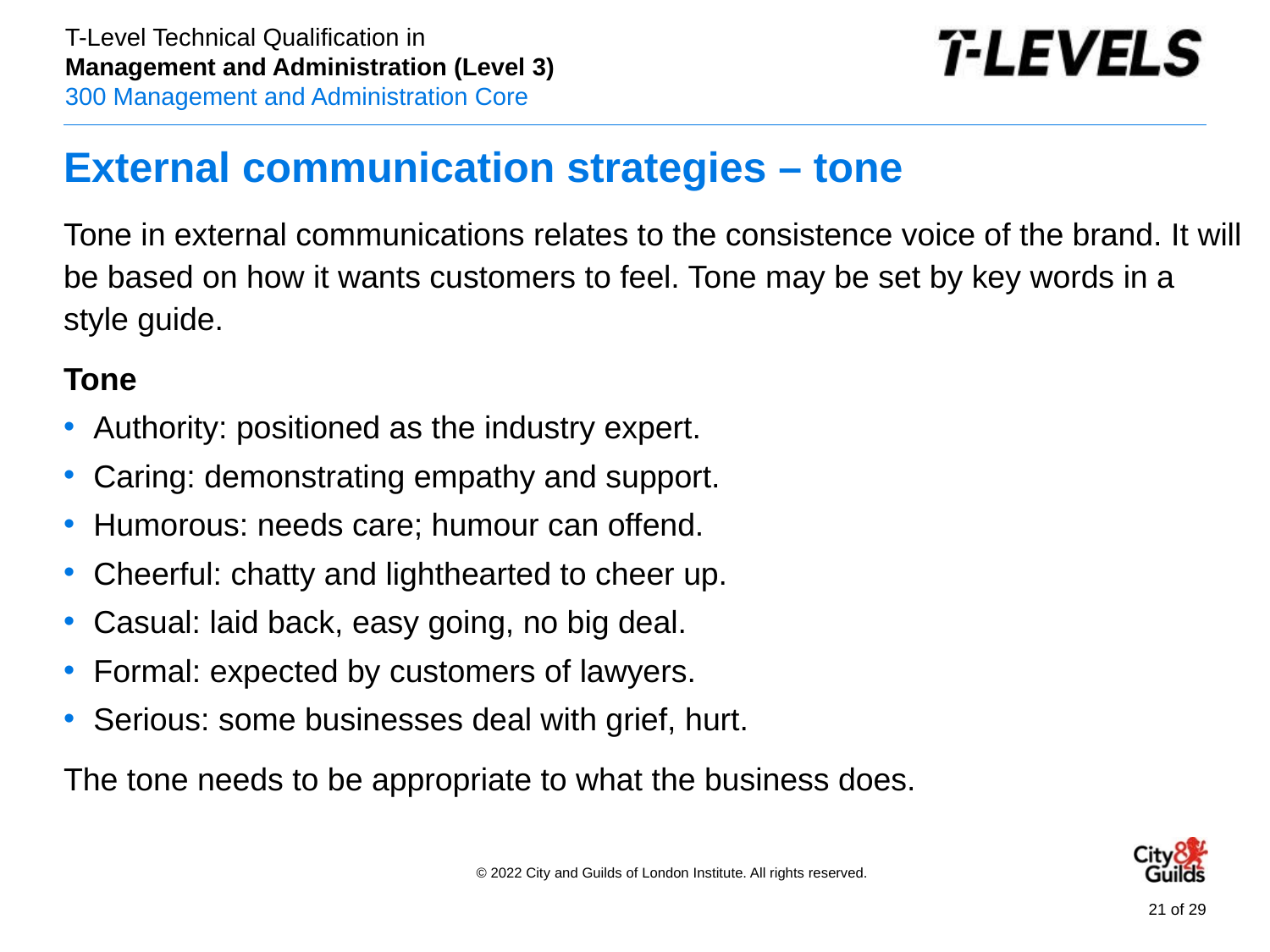

# External communication strategies – tone
Tone in external communications relates to the consistence voice of the brand. It will be based on how it wants customers to feel. Tone may be set by key words in a style guide.
Tone
Authority: positioned as the industry expert.
Caring: demonstrating empathy and support.
Humorous: needs care; humour can offend.
Cheerful: chatty and lighthearted to cheer up.
Casual: laid back, easy going, no big deal.
Formal: expected by customers of lawyers.
Serious: some businesses deal with grief, hurt.
The tone needs to be appropriate to what the business does.